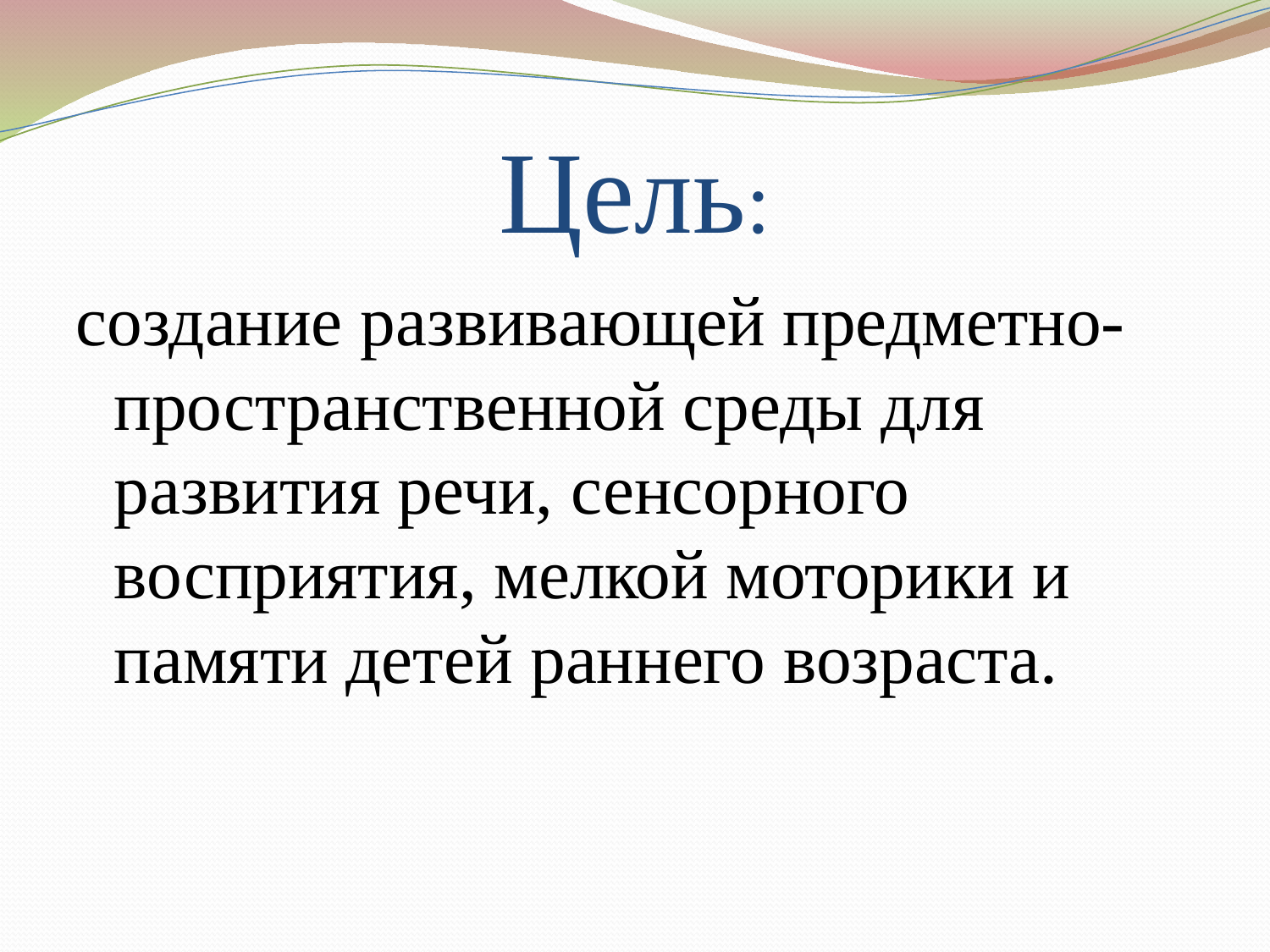

# Цель:
создание развивающей предметно-пространственной среды для развития речи, сенсорного восприятия, мелкой моторики и памяти детей раннего возраста.